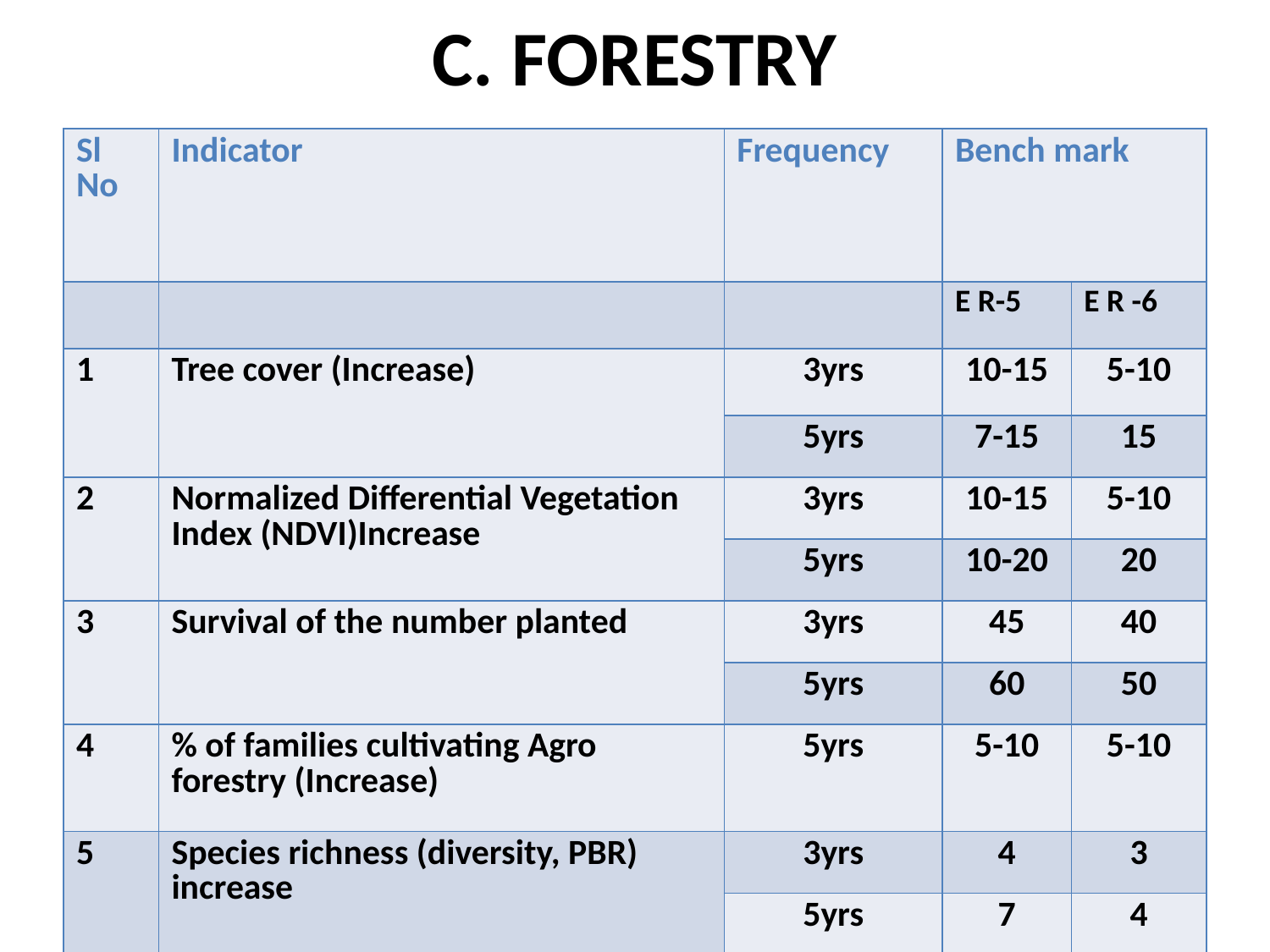

# C. FORESTRY
| Sl No | Indicator | Frequency | Bench mark |  |
| --- | --- | --- | --- | --- |
|  |  |  | E R-5 | E R -6 |
| 1 | Tree cover (Increase) | 3yrs | 10-15 | 5-10 |
|  |  | 5yrs | 7-15 | 15 |
| 2 | Normalized Differential Vegetation Index (NDVI)Increase | 3yrs | 10-15 | 5-10 |
|  |  | 5yrs | 10-20 | 20 |
| 3 | Survival of the number planted | 3yrs | 45 | 40 |
|  |  | 5yrs | 60 | 50 |
| 4 | % of families cultivating Agro forestry (Increase) | 5yrs | 5-10 | 5-10 |
| 5 | Species richness (diversity, PBR) increase | 3yrs | 4 | 3 |
|  |  | 5yrs | 7 | 4 |